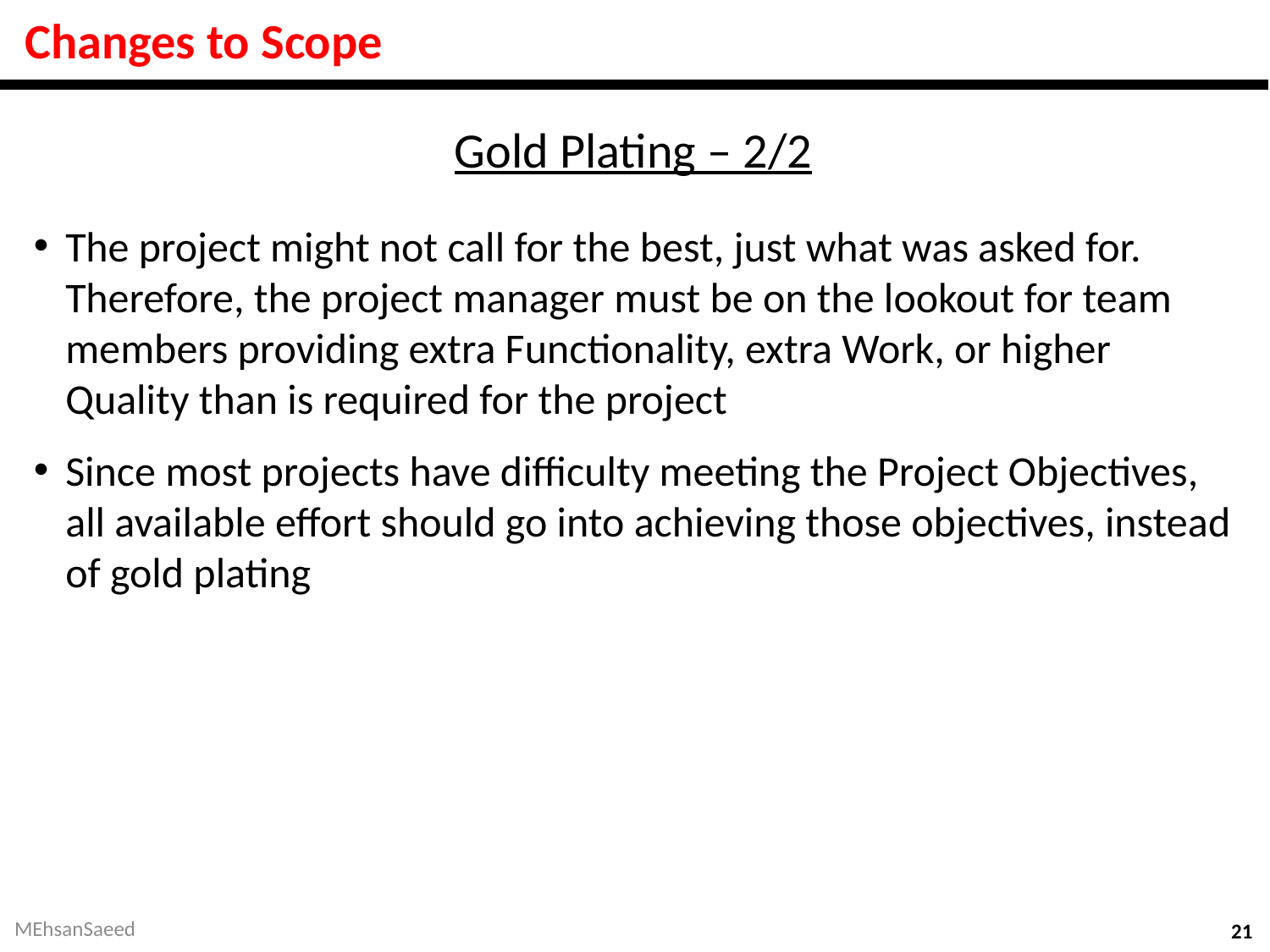

# Changes to Scope
Gold Plating – 2/2
The project might not call for the best, just what was asked for. Therefore, the project manager must be on the lookout for team members providing extra Functionality, extra Work, or higher Quality than is required for the project
Since most projects have difficulty meeting the Project Objectives, all available effort should go into achieving those objectives, instead of gold plating
MEhsanSaeed
21